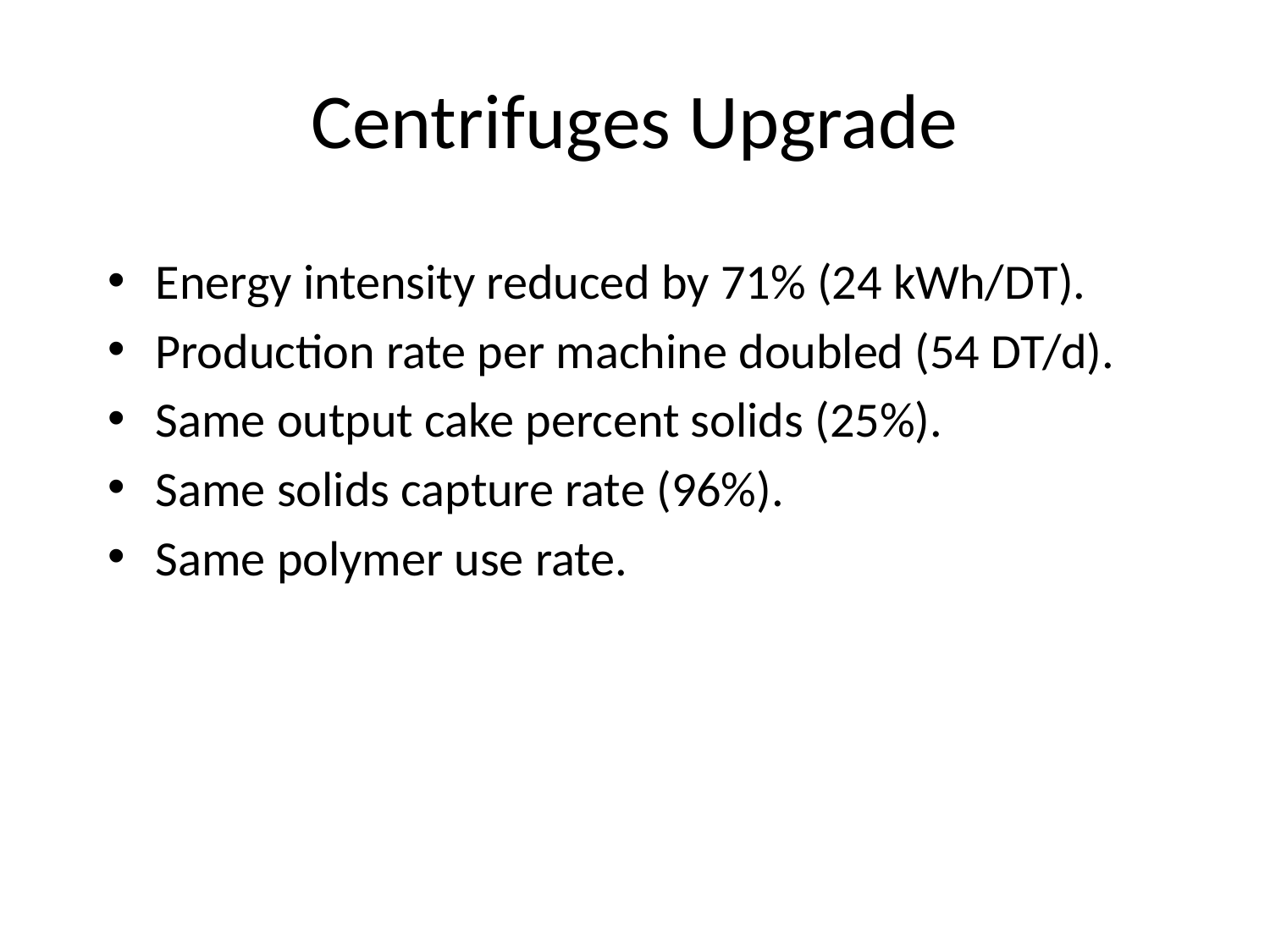

Centrifuges Upgrade
Energy intensity reduced by 71% (24 kWh/DT).
Production rate per machine doubled (54 DT/d).
Same output cake percent solids (25%).
Same solids capture rate (96%).
Same polymer use rate.